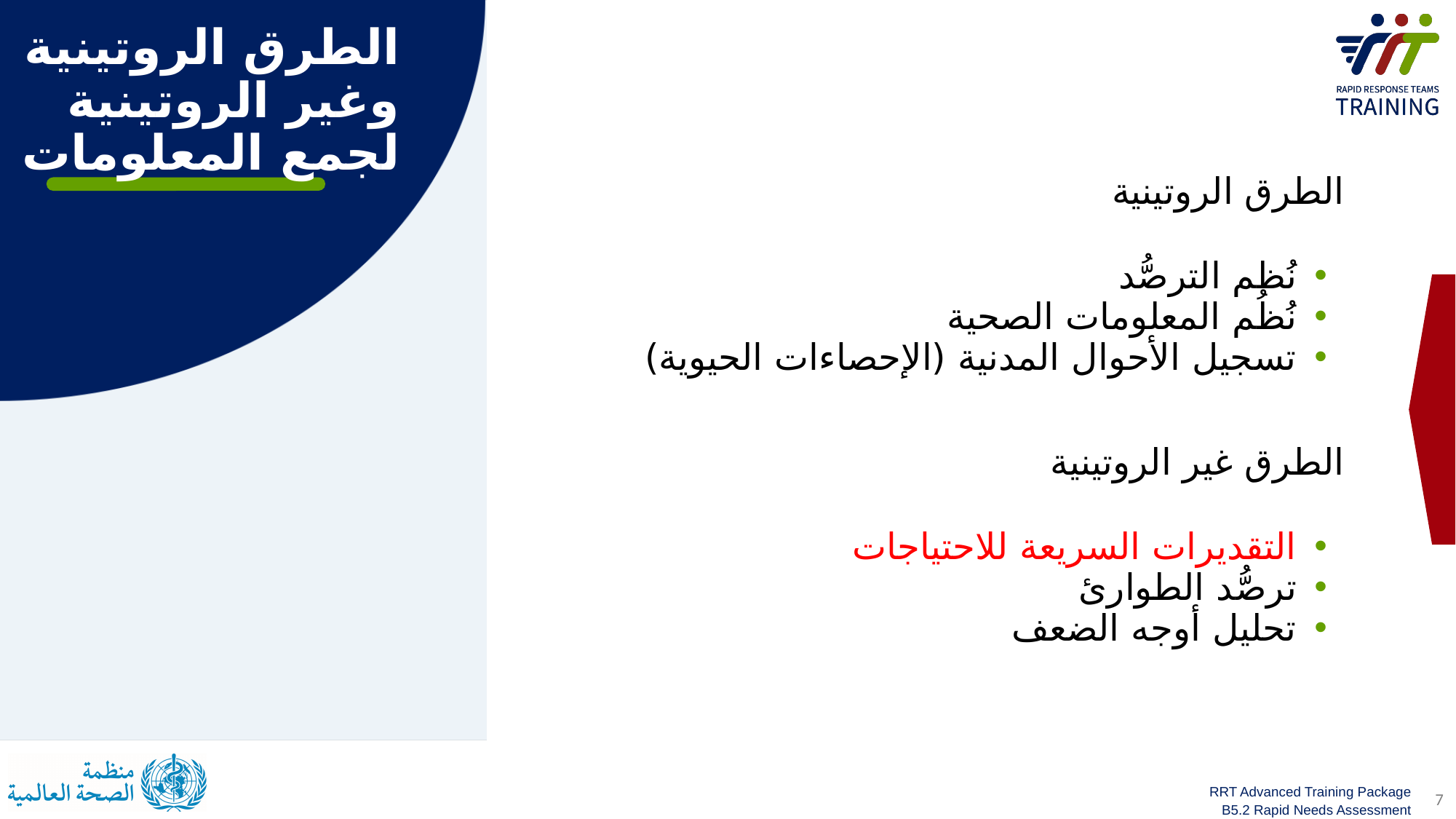

# الطرق الروتينية وغير الروتينية لجمع المعلومات
الطرق الروتينية

نُظم الترصُّد
نُظُم المعلومات الصحية
‏تسجيل الأحوال المدنية (الإحصاءات الحيوية)

الطرق غير الروتينية

التقديرات السريعة للاحتياجات
ترصُّد الطوارئ
تحليل أوجه الضعف